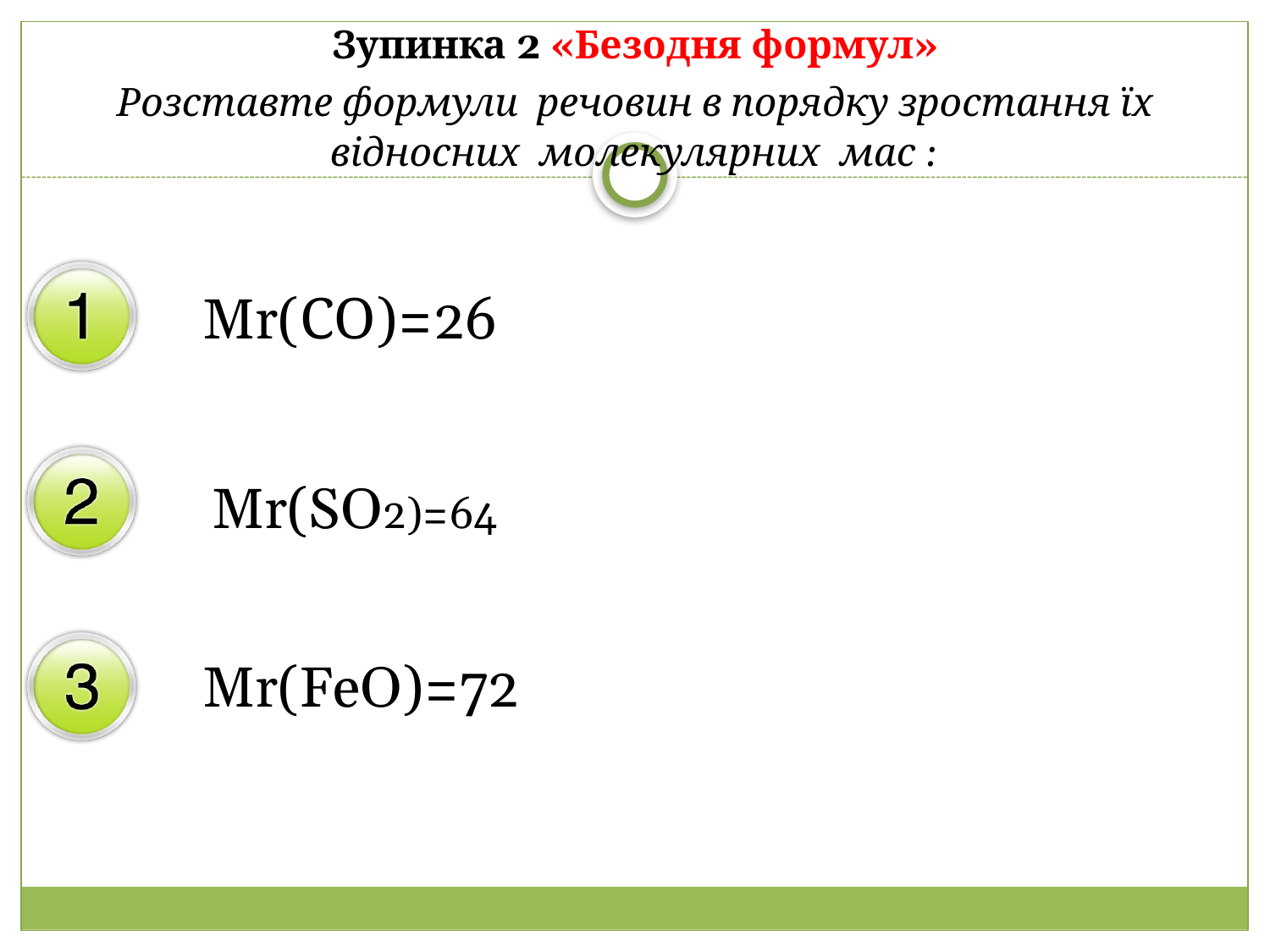

Зупинка 2 «Безодня формул»
Розставте формули  речовин в порядку зростання їх відносних  молекулярних  мас :
Mr(СО)=26
Mr(SO2)=64
Mr(FeO)=72